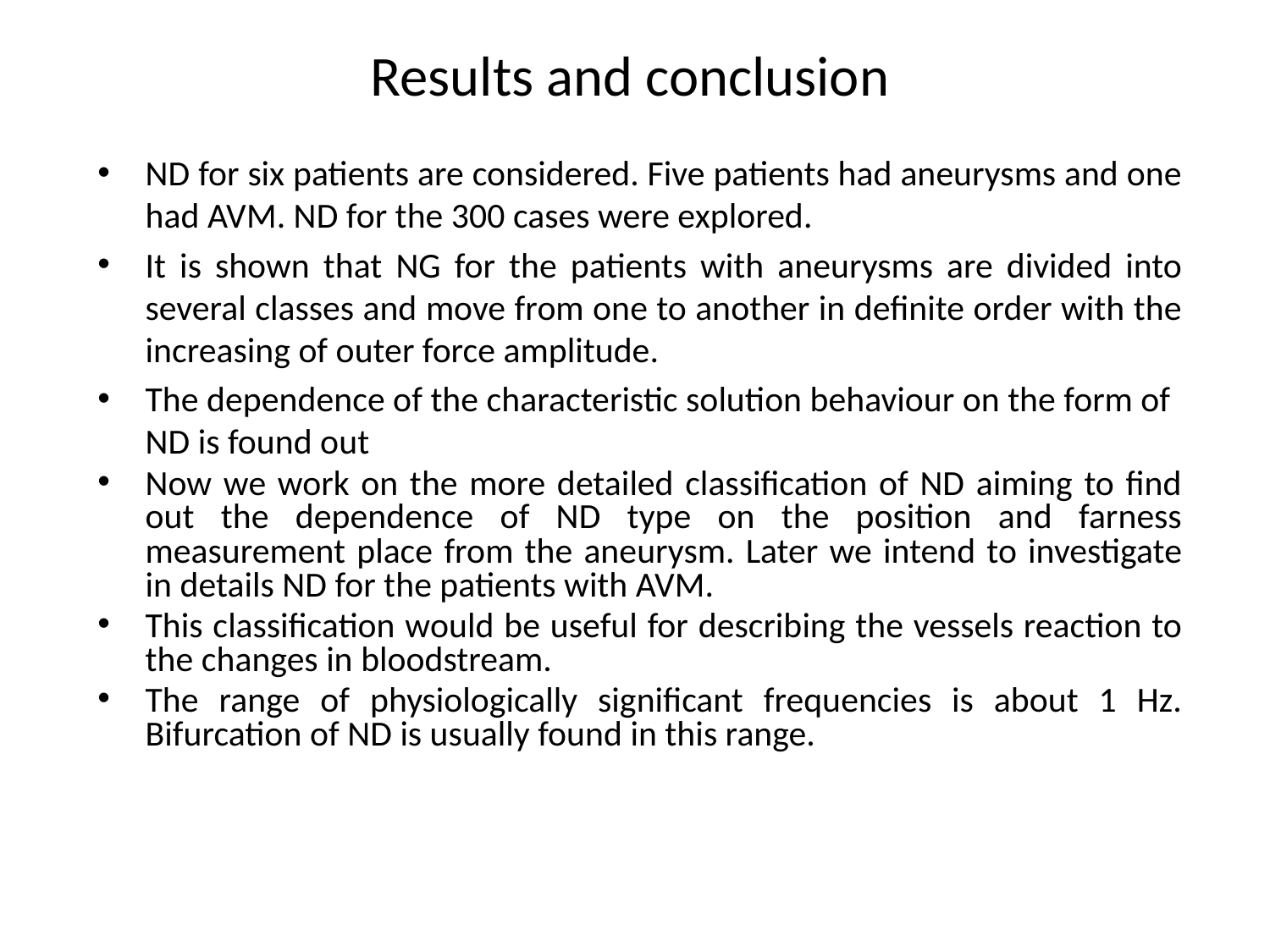

Results and conclusion
ND for six patients are considered. Five patients had aneurysms and one had AVM. ND for the 300 cases were explored.
It is shown that NG for the patients with aneurysms are divided into several classes and move from one to another in definite order with the increasing of outer force amplitude.
The dependence of the characteristic solution behaviour on the form of ND is found out
Now we work on the more detailed classification of ND aiming to find out the dependence of ND type on the position and farness measurement place from the aneurysm. Later we intend to investigate in details ND for the patients with AVM.
This classification would be useful for describing the vessels reaction to the changes in bloodstream.
The range of physiologically significant frequencies is about 1 Hz. Bifurcation of ND is usually found in this range.